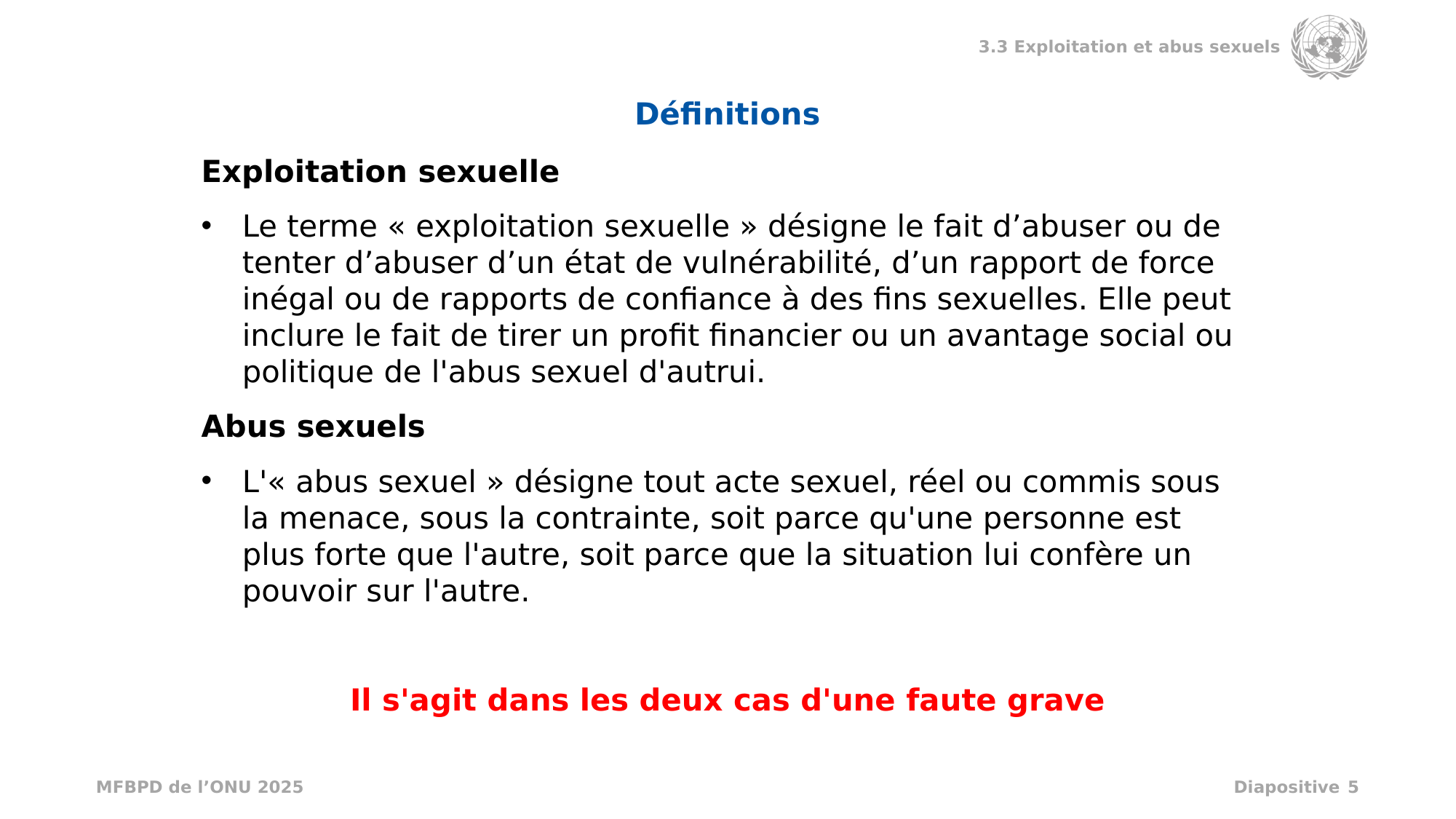

Définitions
Exploitation sexuelle
Le terme « exploitation sexuelle » désigne le fait d’abuser ou de tenter d’abuser d’un état de vulnérabilité, d’un rapport de force inégal ou de rapports de confiance à des fins sexuelles. Elle peut inclure le fait de tirer un profit financier ou un avantage social ou politique de l'abus sexuel d'autrui.
Abus sexuels
L'« abus sexuel » désigne tout acte sexuel, réel ou commis sous la menace, sous la contrainte, soit parce qu'une personne est plus forte que l'autre, soit parce que la situation lui confère un pouvoir sur l'autre.

Il s'agit dans les deux cas d'une faute grave